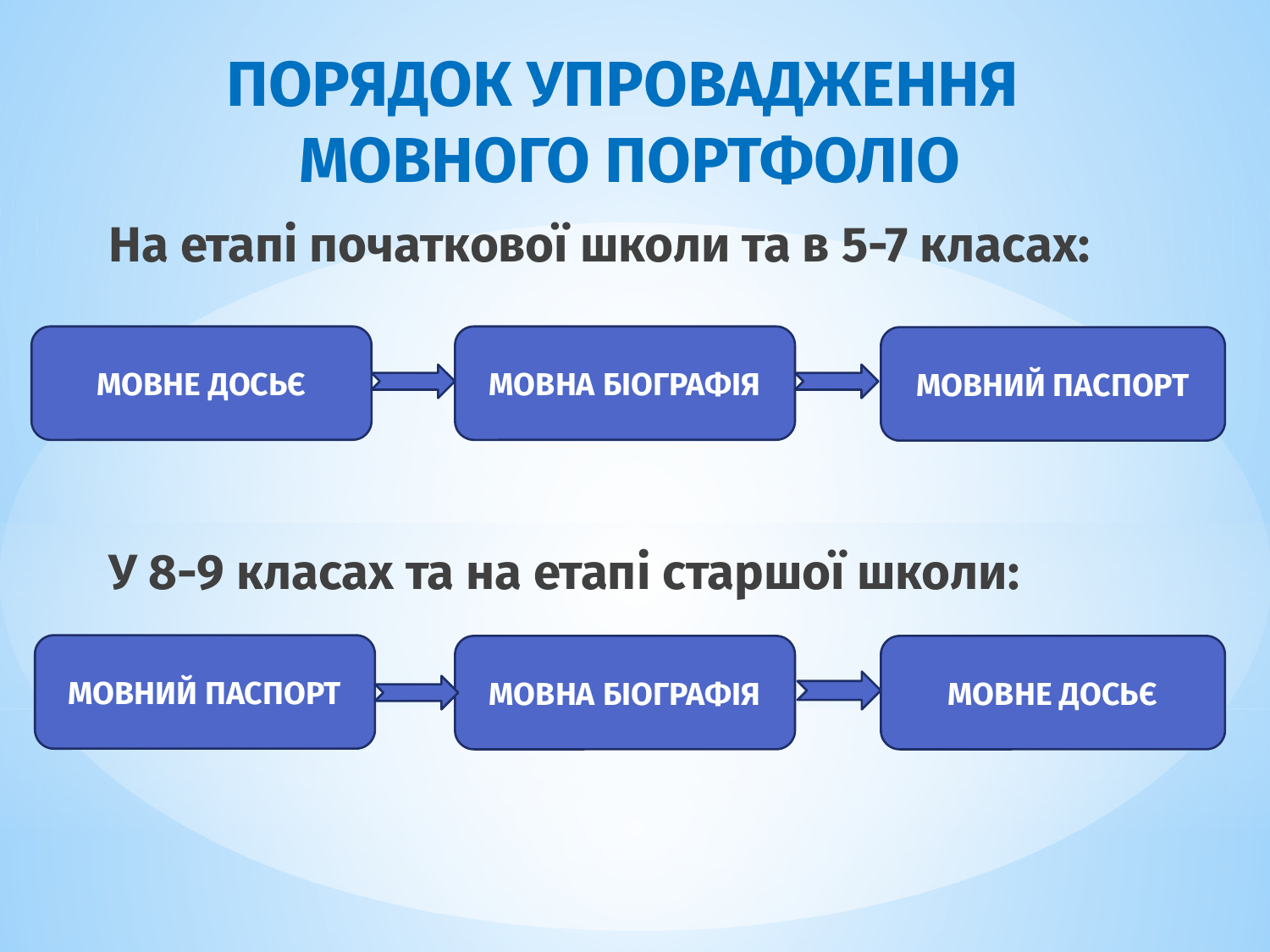

# ПОРЯДОК УПРОВАДЖЕННЯ МОВНОГО ПОРТФОЛІО
На етапі початкової школи та в 5-7 класах:

У 8-9 класах та на етапі старшої школи:
МОВНЕ ДОСЬЄ
МОВНА БІОГРАФІЯ
МОВНИЙ ПАСПОРТ

МОВНИЙ ПАСПОРТ
МОВНА БІОГРАФІЯ
МОВНЕ ДОСЬЄ